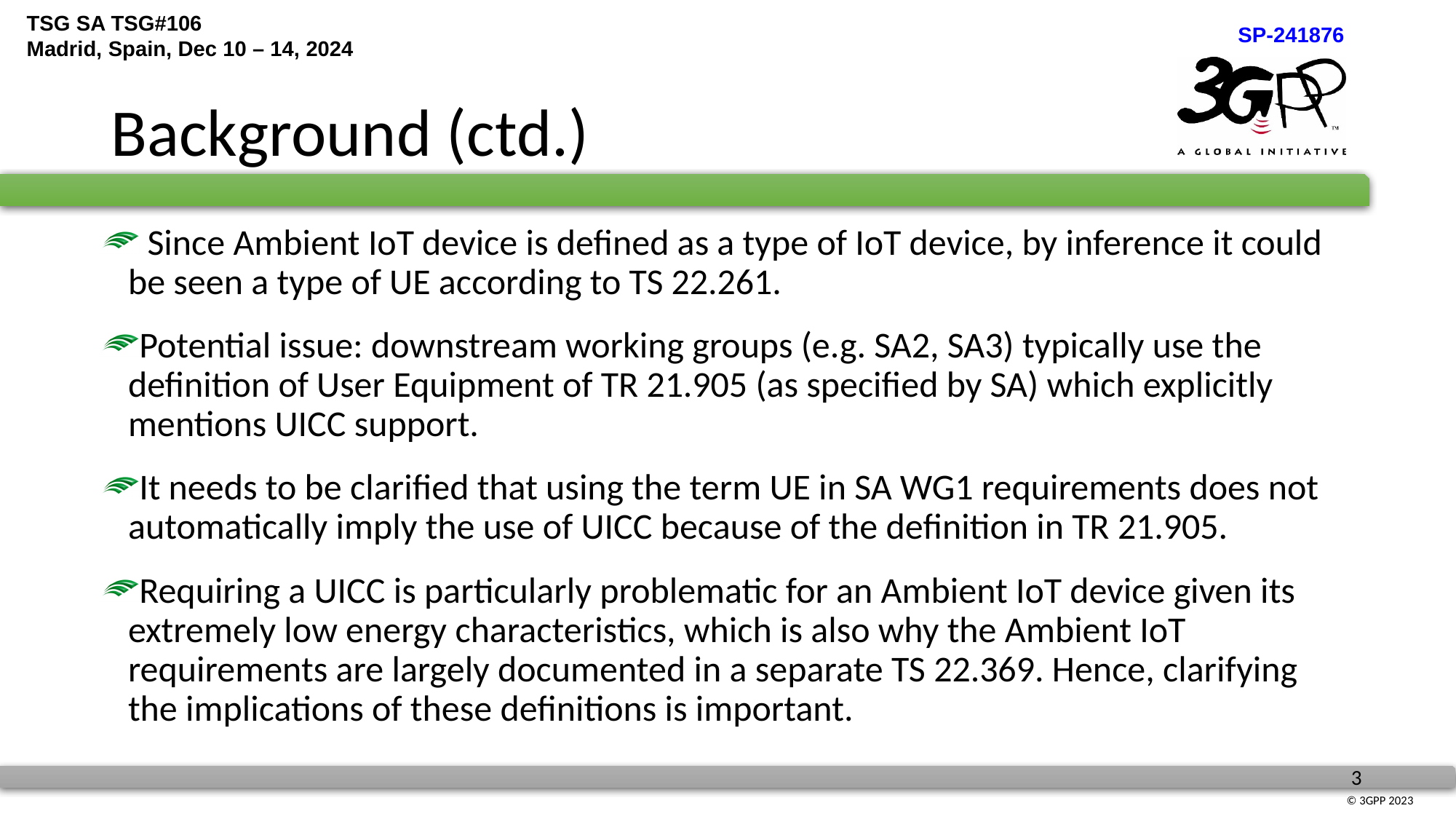

# Background (ctd.)
 Since Ambient IoT device is defined as a type of IoT device, by inference it could be seen a type of UE according to TS 22.261.
Potential issue: downstream working groups (e.g. SA2, SA3) typically use the definition of User Equipment of TR 21.905 (as specified by SA) which explicitly mentions UICC support.
It needs to be clarified that using the term UE in SA WG1 requirements does not automatically imply the use of UICC because of the definition in TR 21.905.
Requiring a UICC is particularly problematic for an Ambient IoT device given its extremely low energy characteristics, which is also why the Ambient IoT requirements are largely documented in a separate TS 22.369. Hence, clarifying the implications of these definitions is important.